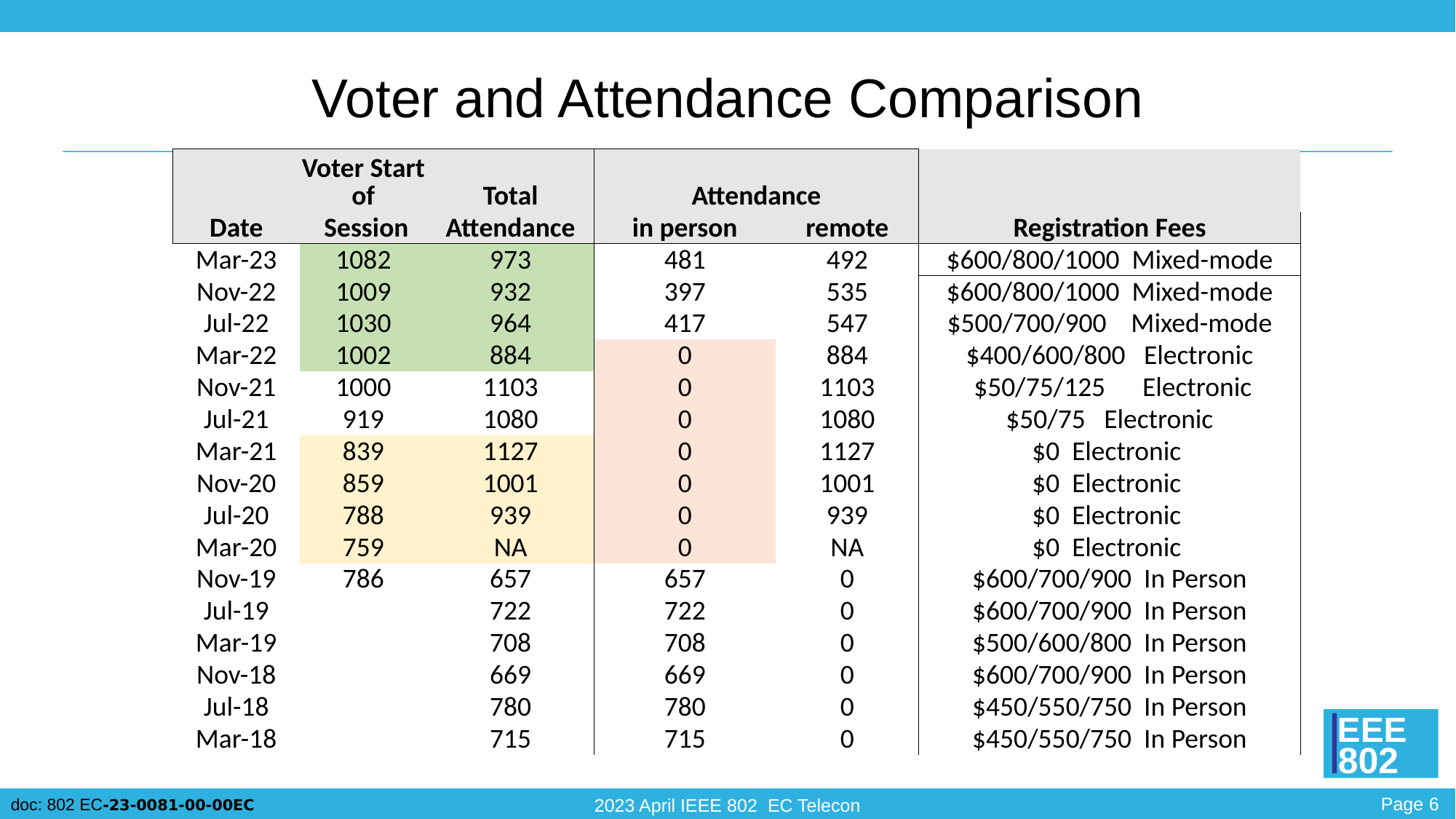

# Voter and Attendance Comparison
|  | Voter Start of | Total | Attendance |  |  |
| --- | --- | --- | --- | --- | --- |
| Date | Session | Attendance | in person | remote | Registration Fees |
| Mar-23 | 1082 | 973 | 481 | 492 | $600/800/1000 Mixed-mode |
| Nov-22 | 1009 | 932 | 397 | 535 | $600/800/1000 Mixed-mode |
| Jul-22 | 1030 | 964 | 417 | 547 | $500/700/900 Mixed-mode |
| Mar-22 | 1002 | 884 | 0 | 884 | $400/600/800 Electronic |
| Nov-21 | 1000 | 1103 | 0 | 1103 | $50/75/125 Electronic |
| Jul-21 | 919 | 1080 | 0 | 1080 | $50/75 Electronic |
| Mar-21 | 839 | 1127 | 0 | 1127 | $0 Electronic |
| Nov-20 | 859 | 1001 | 0 | 1001 | $0 Electronic |
| Jul-20 | 788 | 939 | 0 | 939 | $0 Electronic |
| Mar-20 | 759 | NA | 0 | NA | $0 Electronic |
| Nov-19 | 786 | 657 | 657 | 0 | $600/700/900 In Person |
| Jul-19 |  | 722 | 722 | 0 | $600/700/900 In Person |
| Mar-19 |  | 708 | 708 | 0 | $500/600/800 In Person |
| Nov-18 |  | 669 | 669 | 0 | $600/700/900 In Person |
| Jul-18 |  | 780 | 780 | 0 | $450/550/750 In Person |
| Mar-18 |  | 715 | 715 | 0 | $450/550/750 In Person |